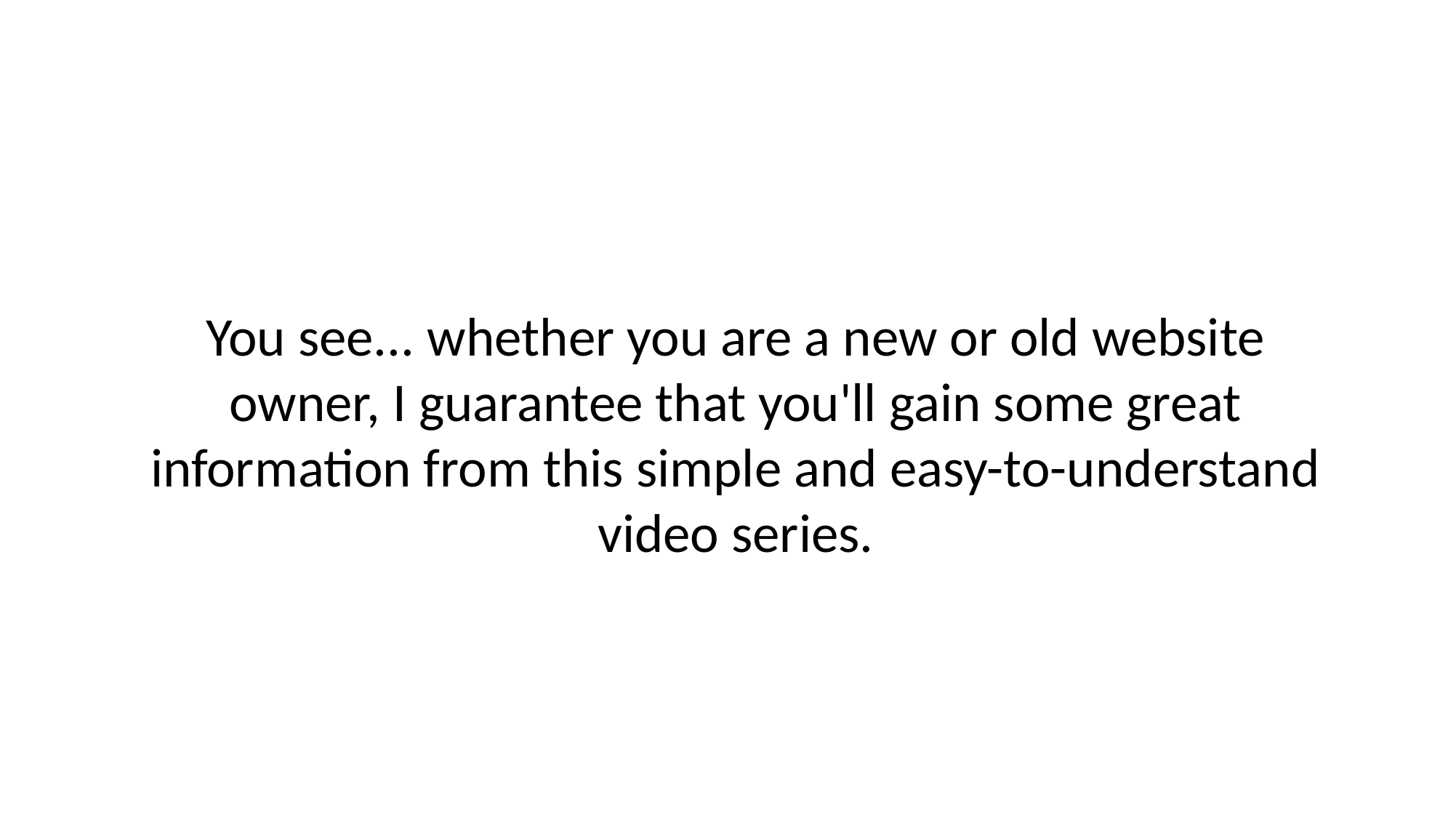

# You see... whether you are a new or old website owner, I guarantee that you'll gain some great information from this simple and easy-to-understand video series.